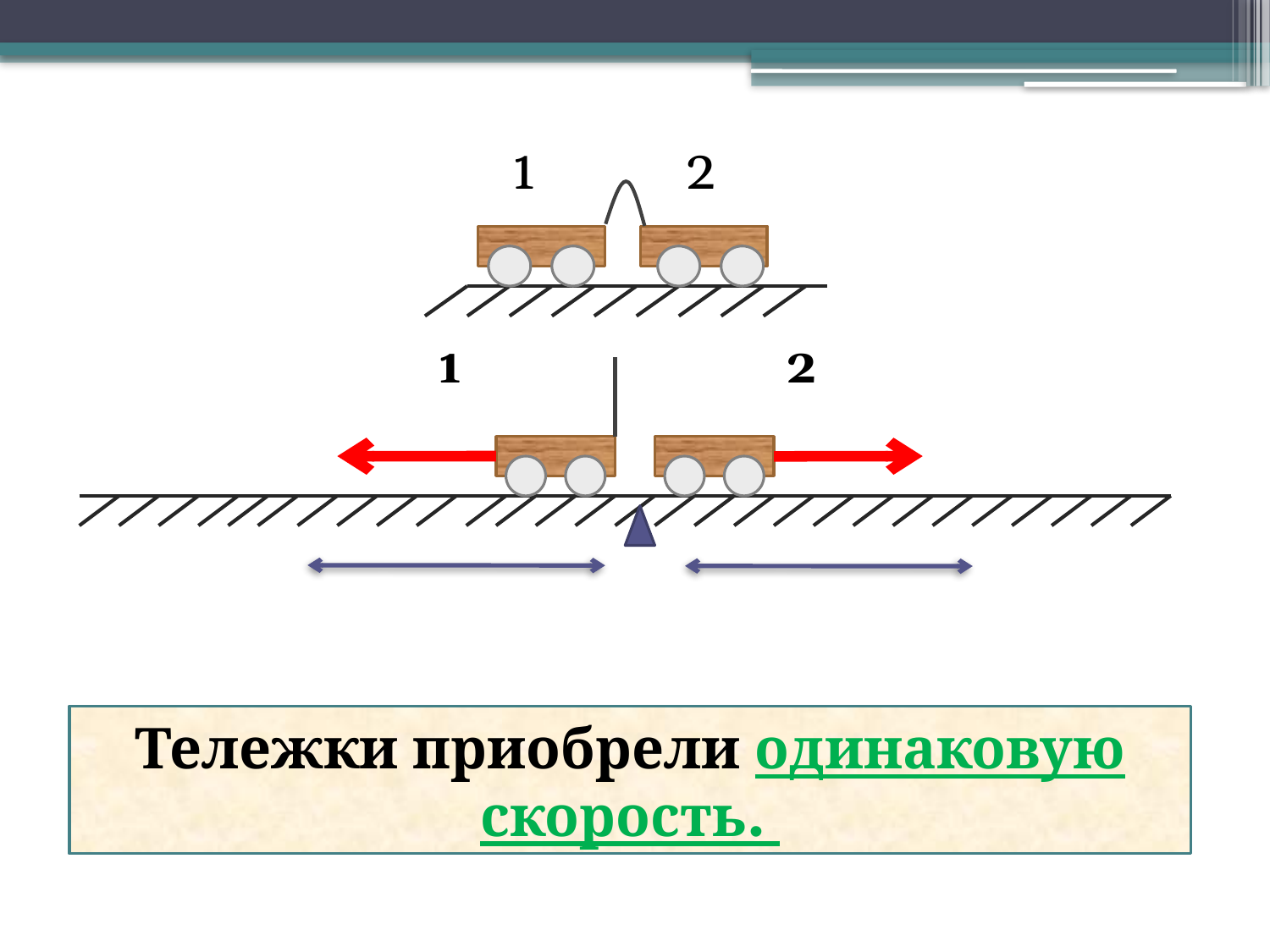

1           2

1                          2

Тележки приобрели одинаковую скорость.